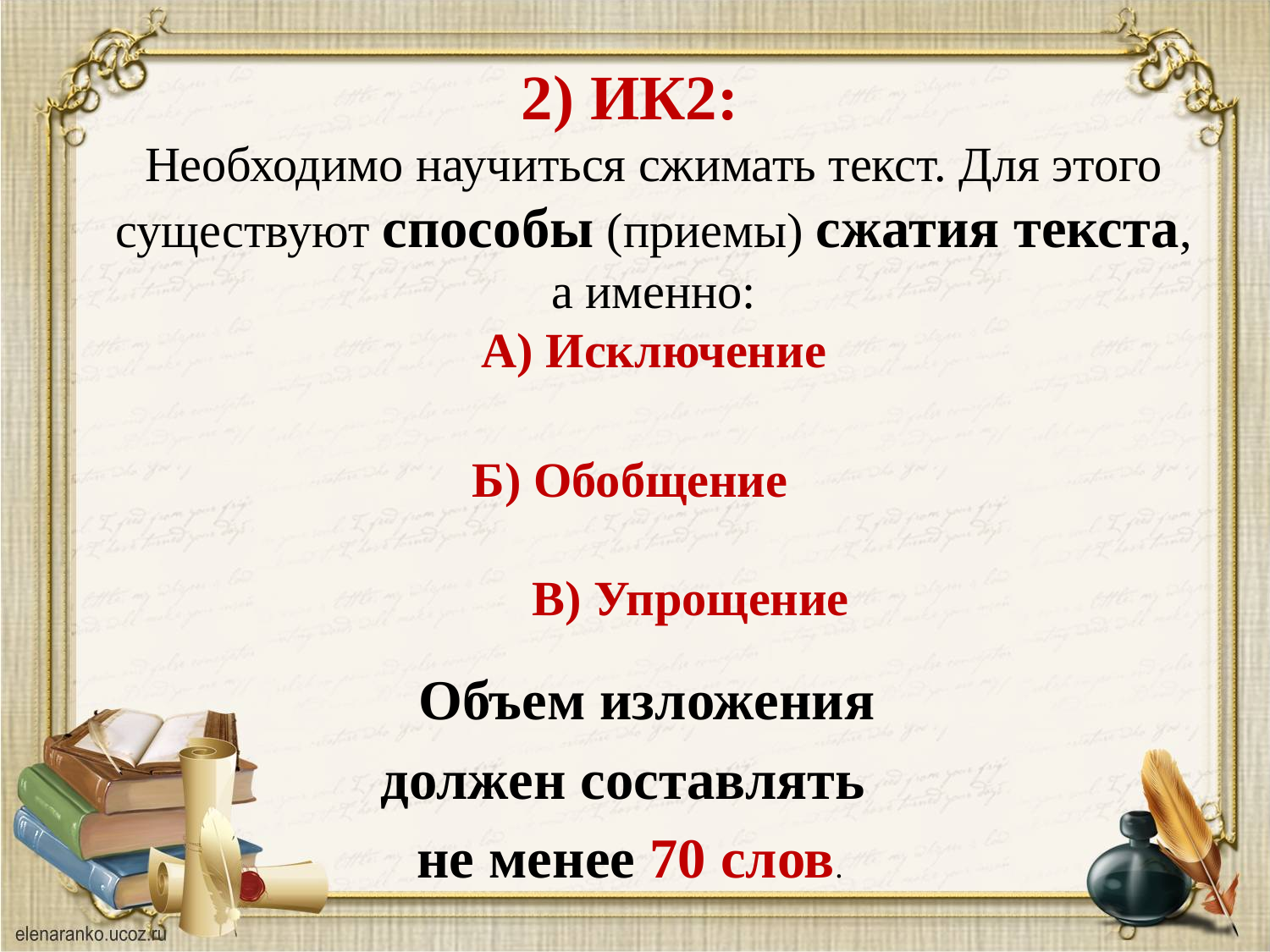

2) ИК2:
Необходимо научиться сжимать текст. Для этого существуют способы (приемы) сжатия текста, а именно:
А) Исключение
Б) Обобщение
      В) Упрощение
Объем изложения
должен составлять
не менее 70 слов.